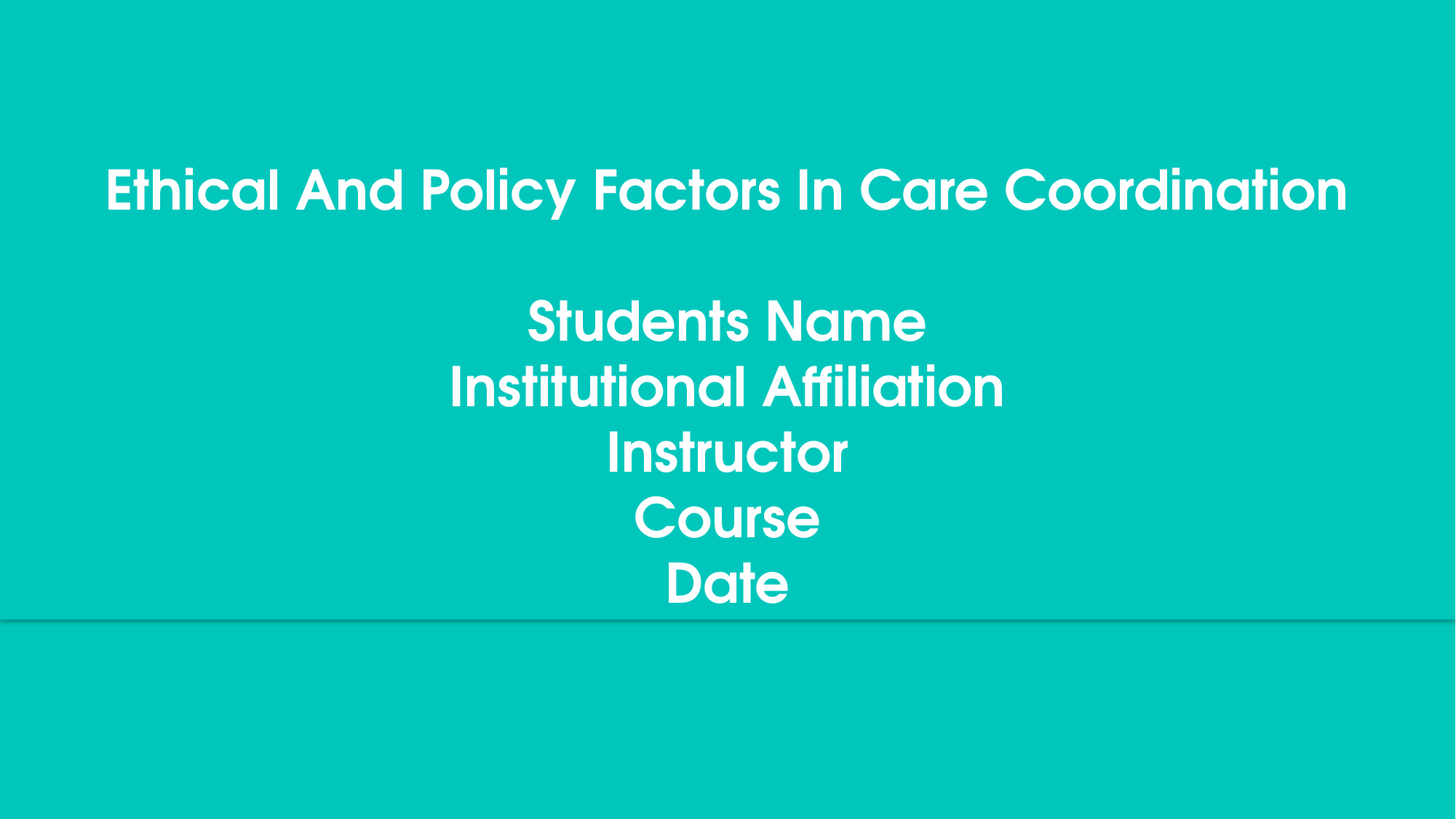

Ethical And Policy Factors In Care Coordination
Students Name
Institutional Affiliation
Instructor
Course
Date